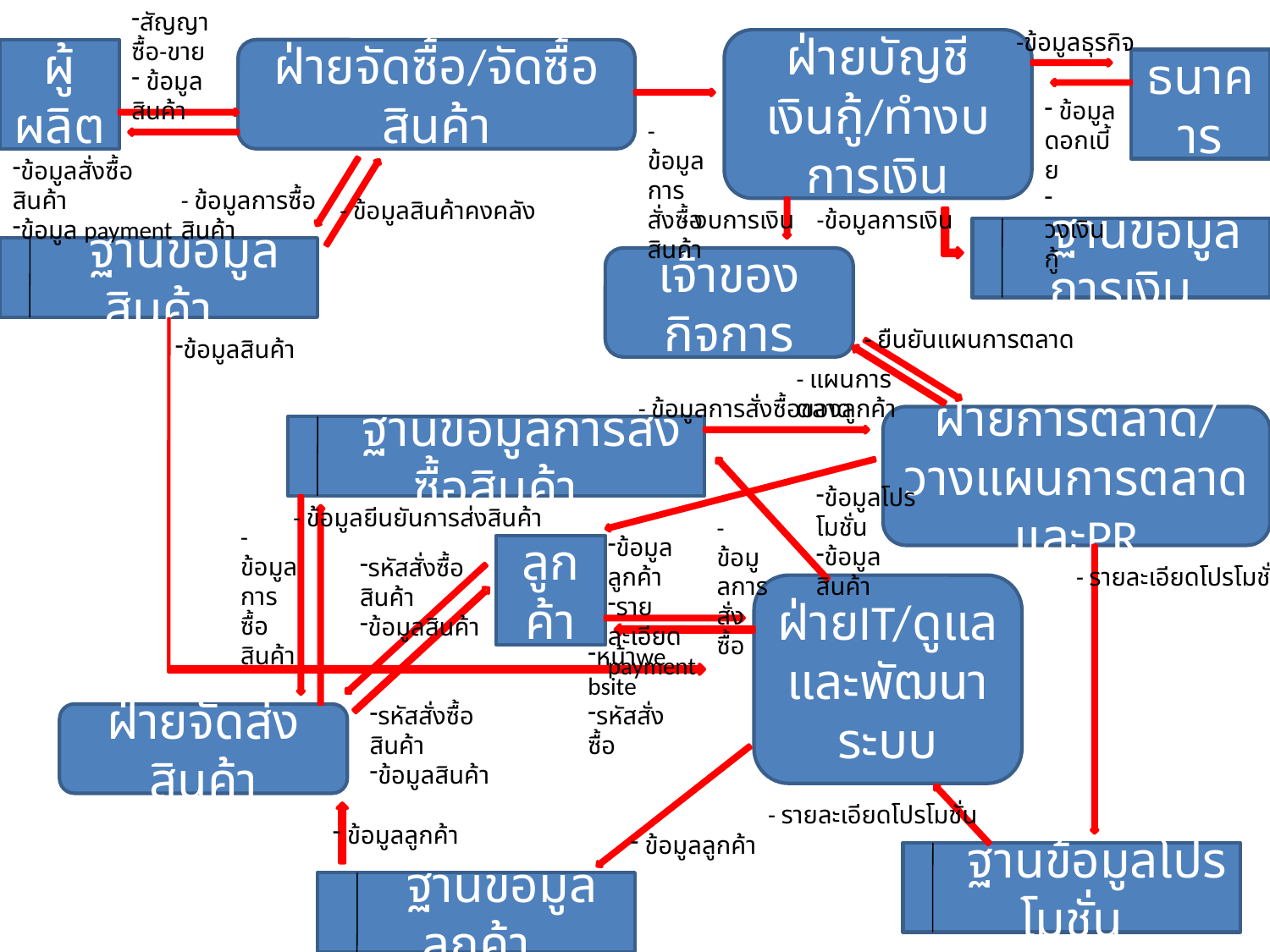

สัญญาซื้อ-ขาย
 ข้อมูลสินค้า
-ข้อมูลธุรกิจ
ฝ่ายบัญชี
เงินกู้/ทำงบการเงิน
ผู้ผลิต
ฝ่ายจัดซื้อ/จัดซื้อสินค้า
ธนาคาร

 ข้อมูลดอกเบี้ย
 วงเงินกู้

- ข้อมูลการสั่งซื้อสินค้า

ข้อมูลสั่งซื้อ   สินค้า
ข้อมูล payment
- ข้อมูลการซื้อ สินค้า

- ข้อมูลสินค้าคงคลัง
- งบการเงิน
-ข้อมูลการเงิน

    ฐานข้อมูลการเงิน

    ฐานข้อมูลสินค้า
เจ้าของกิจการ
- ยืนยันแผนการตลาด
ข้อมูลสินค้า
- แผนการตลาด

- ข้อมูลการสั่งซื้อของลูกค้า
ฝ่ายการตลาด/วางแผนการตลาดและPR
    ฐานข้อมูลการสั่งซื้อสินค้า

ข้อมูลโปรโมชั่น
ข้อมูลสินค้า

- ข้อมูลยีนยันการส่งสินค้า
- ข้อมูลการสั่งซื้อ

- ข้อมูลการซื้อ สินค้า
ข้อมูลลูกค้า
รายละเอียด payment
ลูกค้า
รหัสสั่งซื้อสินค้า
ข้อมูลสินค้า
- รายละเอียดโปรโมชั่น
ฝ่ายIT/ดูแลและพัฒนาระบบ

หน้าwebsite
รหัสสั่งซื้อ

รหัสสั่งซื้อสินค้า
ข้อมูลสินค้า
ฝ่ายจัดส่งสินค้า
- รายละเอียดโปรโมชั่น

 ข้อมูลลูกค้า
 ข้อมูลลูกค้า

    ฐานข้อมูลโปรโมชั่น
    ฐานข้อมูลลูกค้า